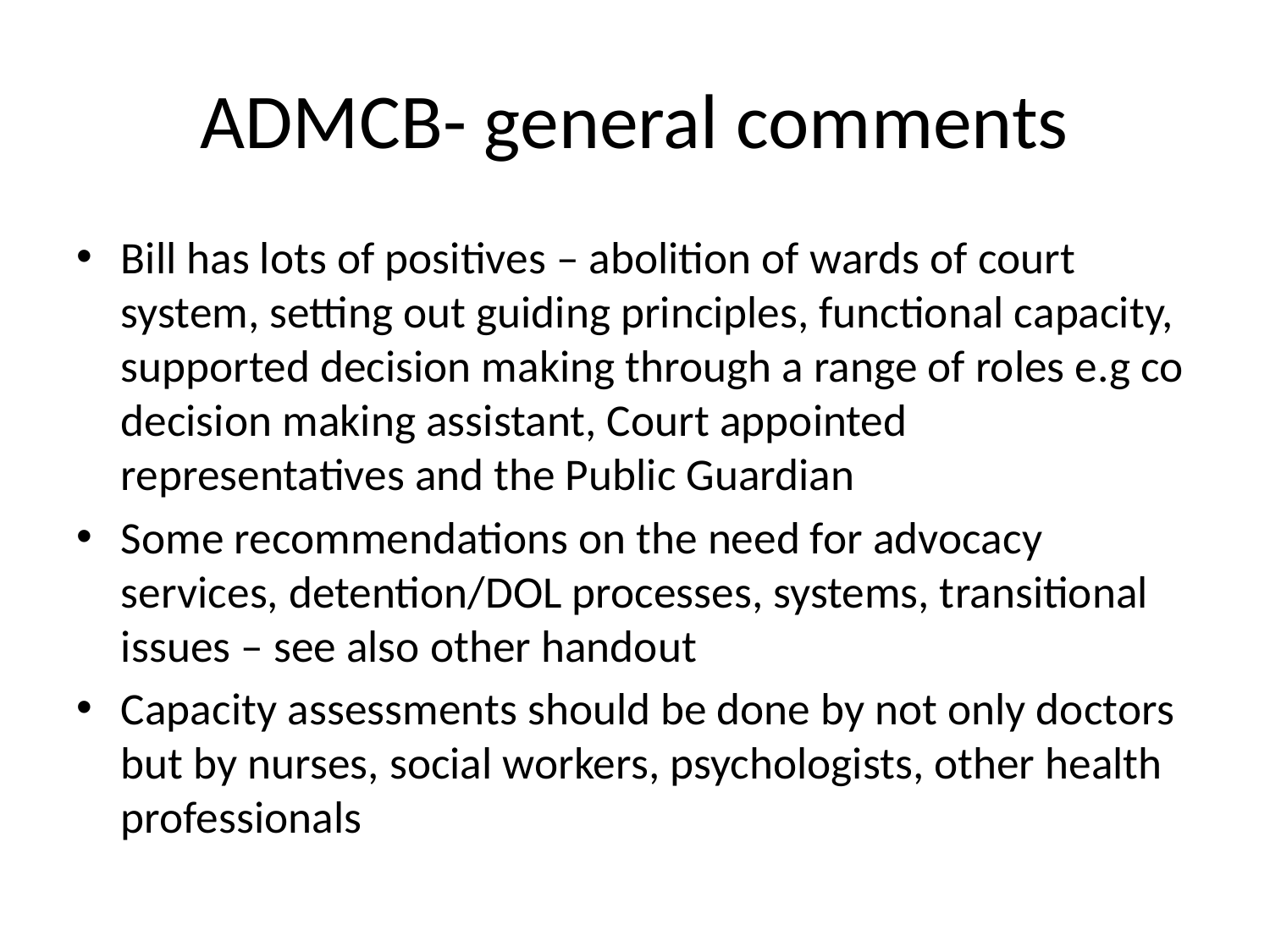

# ADMCB- general comments
Bill has lots of positives – abolition of wards of court system, setting out guiding principles, functional capacity, supported decision making through a range of roles e.g co decision making assistant, Court appointed representatives and the Public Guardian
Some recommendations on the need for advocacy services, detention/DOL processes, systems, transitional issues – see also other handout
Capacity assessments should be done by not only doctors but by nurses, social workers, psychologists, other health professionals